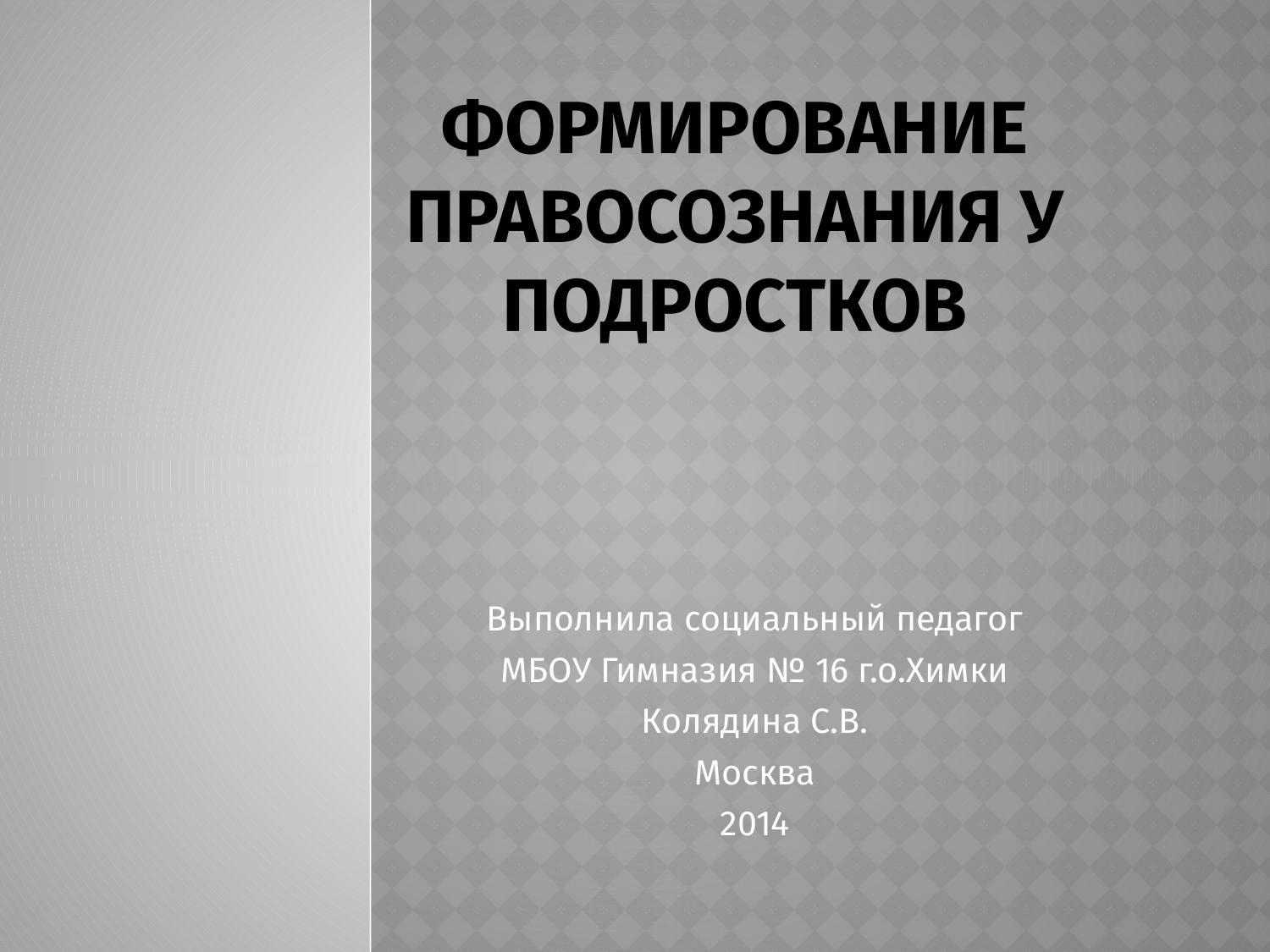

# Формирование правосознания у подростков
Выполнила социальный педагог
МБОУ Гимназия № 16 г.о.Химки
Колядина С.В.
Москва
2014